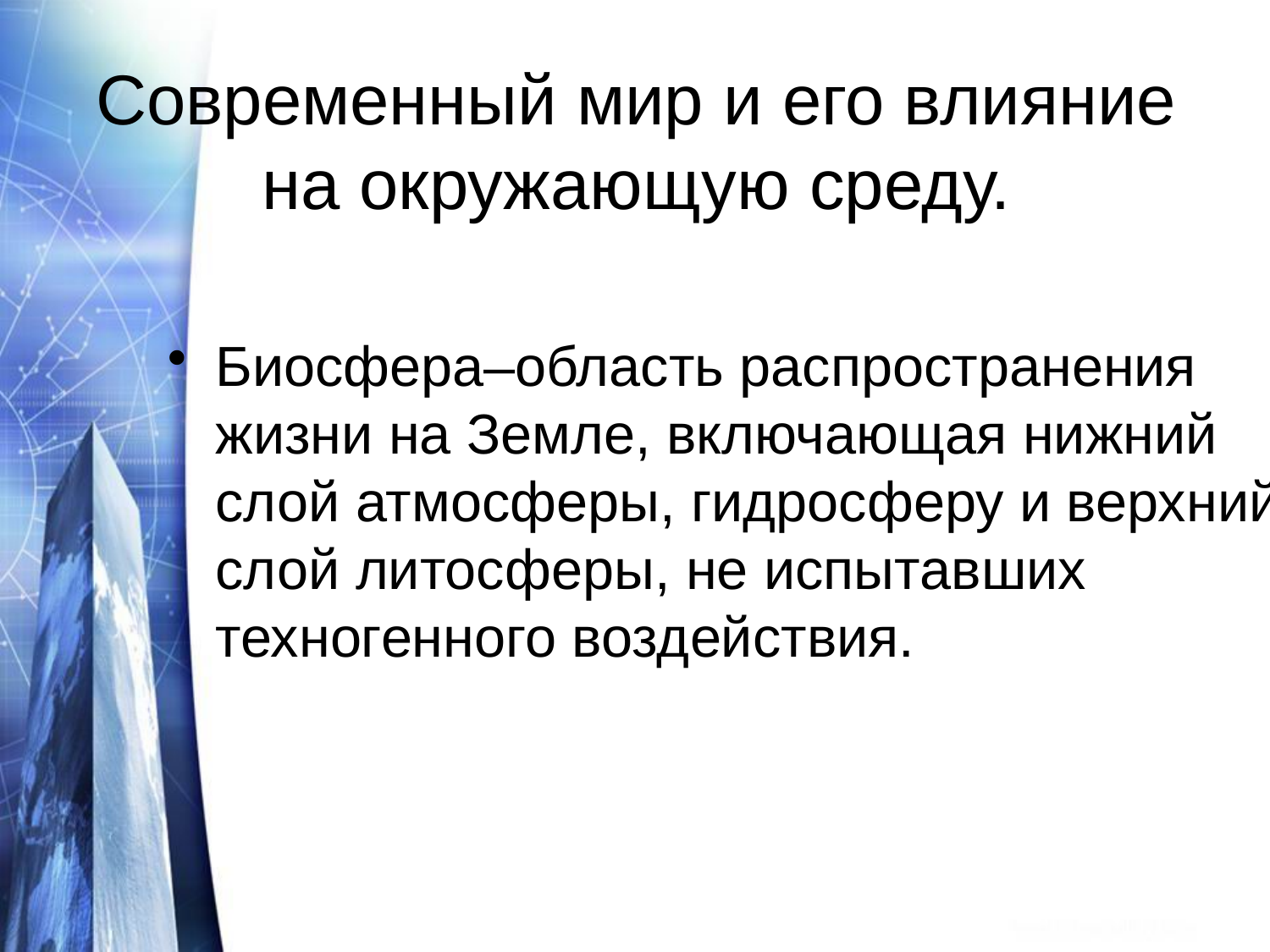

# Современный мир и его влияние на окружающую среду.
Биосфера–область распространения жизни на Земле, включающая нижний слой атмосферы, гидросферу и верхний слой литосферы, не испытавших техногенного воздействия.